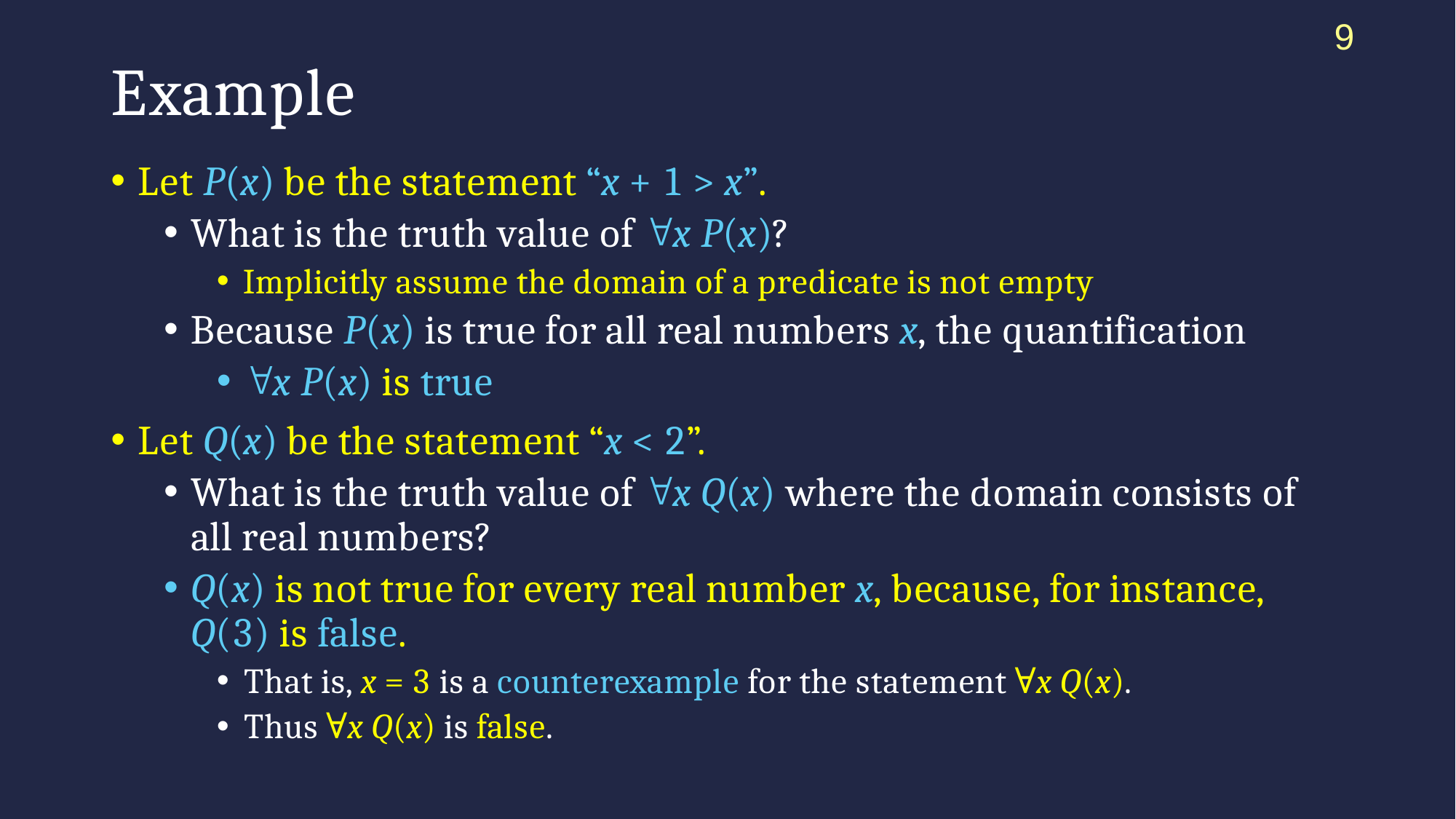

9
# Example
Let P(x) be the statement “x + 1 > x”.
What is the truth value of ∀x P(x)?
Implicitly assume the domain of a predicate is not empty
Because P(x) is true for all real numbers x, the quantification
∀x P(x) is true
Let Q(x) be the statement “x < 2”.
What is the truth value of ∀x Q(x) where the domain consists of all real numbers?
Q(x) is not true for every real number x, because, for instance, Q(3) is false.
That is, x = 3 is a counterexample for the statement ∀x Q(x).
Thus ∀x Q(x) is false.